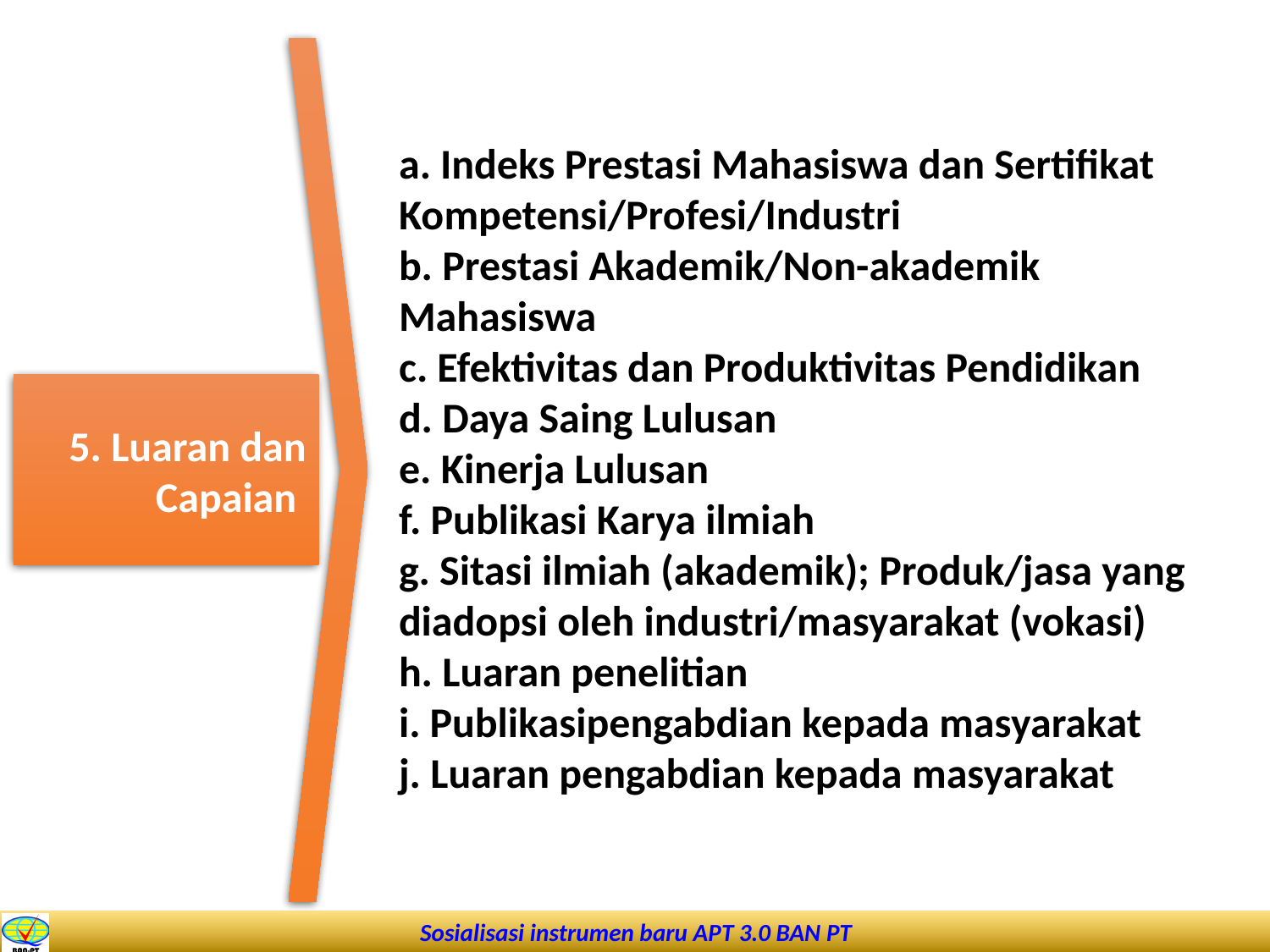

a. Indeks Prestasi Mahasiswa dan Sertifikat Kompetensi/Profesi/Industri
b. Prestasi Akademik/Non-akademik Mahasiswa
c. Efektivitas dan Produktivitas Pendidikan
d. Daya Saing Lulusan
e. Kinerja Lulusan
f. Publikasi Karya ilmiah
g. Sitasi ilmiah (akademik); Produk/jasa yang diadopsi oleh industri/masyarakat (vokasi)
h. Luaran penelitian
i. Publikasipengabdian kepada masyarakat
j. Luaran pengabdian kepada masyarakat
5. Luaran dan Capaian